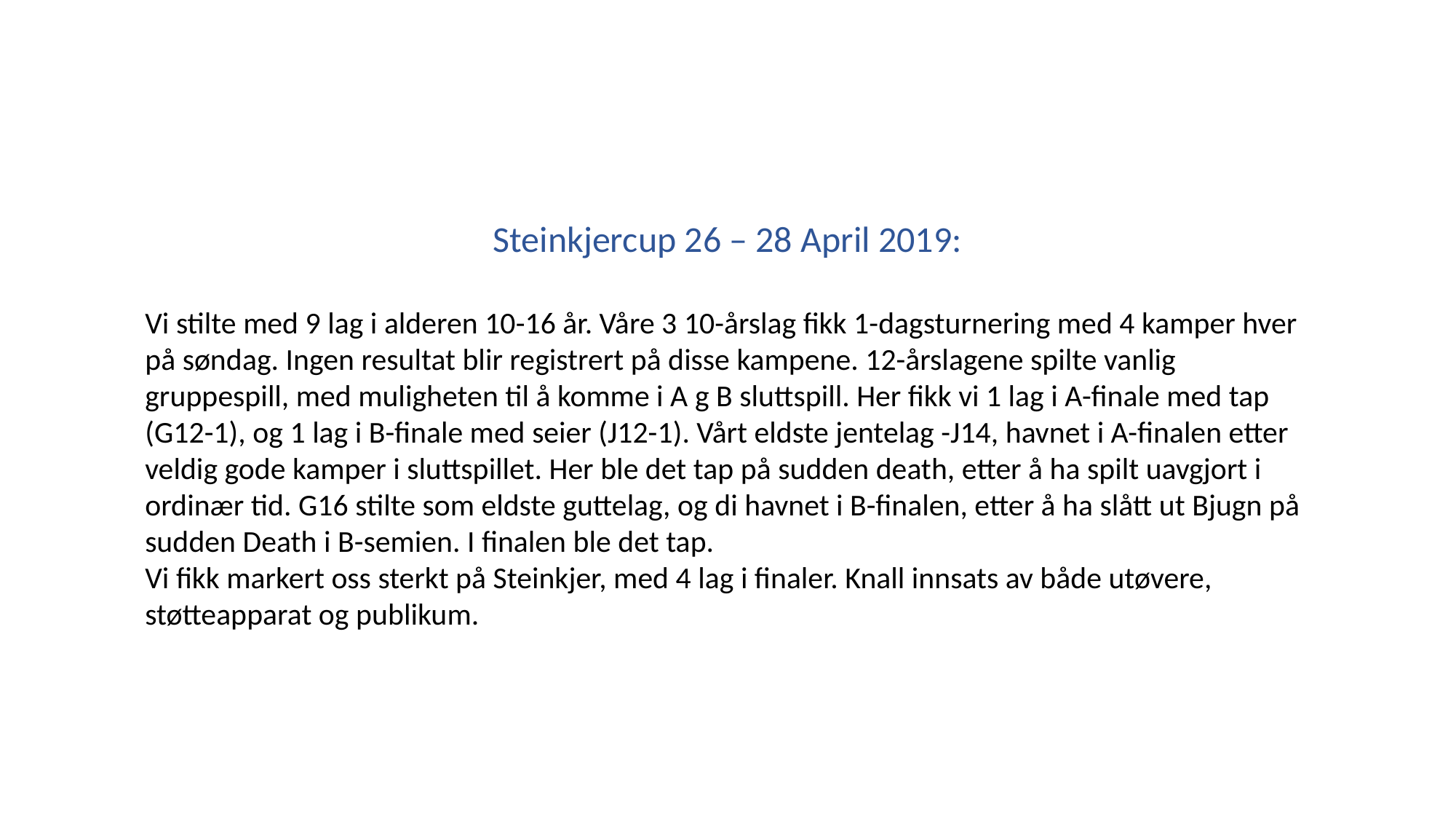

Steinkjercup 26 – 28 April 2019:

Vi stilte med 9 lag i alderen 10-16 år. Våre 3 10-årslag fikk 1-dagsturnering med 4 kamper hver på søndag. Ingen resultat blir registrert på disse kampene. 12-årslagene spilte vanlig gruppespill, med muligheten til å komme i A g B sluttspill. Her fikk vi 1 lag i A-finale med tap (G12-1), og 1 lag i B-finale med seier (J12-1). Vårt eldste jentelag -J14, havnet i A-finalen etter veldig gode kamper i sluttspillet. Her ble det tap på sudden death, etter å ha spilt uavgjort i ordinær tid. G16 stilte som eldste guttelag, og di havnet i B-finalen, etter å ha slått ut Bjugn på sudden Death i B-semien. I finalen ble det tap.
Vi fikk markert oss sterkt på Steinkjer, med 4 lag i finaler. Knall innsats av både utøvere, støtteapparat og publikum.